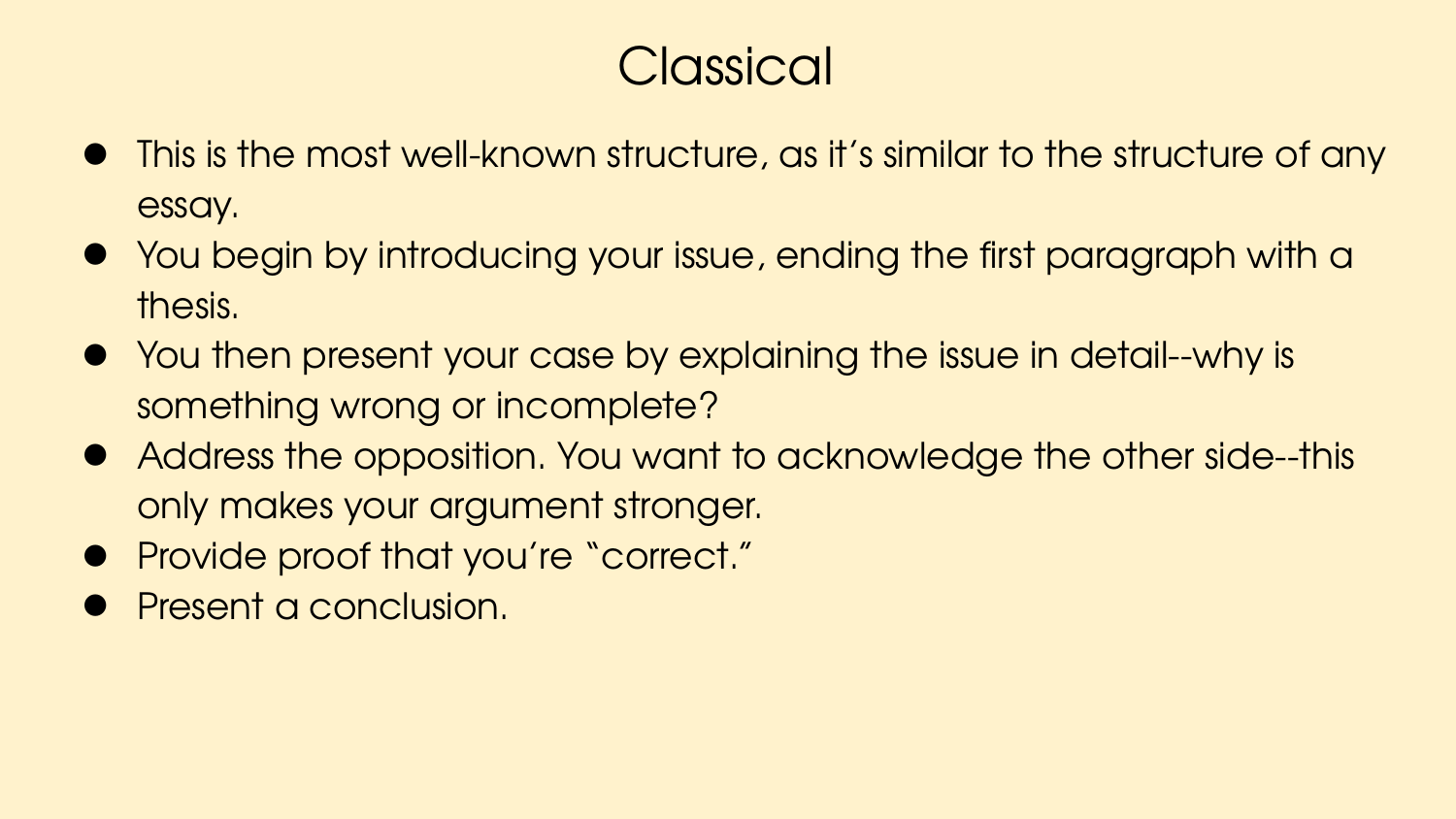

# Classical
This is the most well-known structure, as it’s similar to the structure of any essay.
You begin by introducing your issue, ending the first paragraph with a thesis.
You then present your case by explaining the issue in detail--why is something wrong or incomplete?
Address the opposition. You want to acknowledge the other side--this only makes your argument stronger.
Provide proof that you’re “correct.”
Present a conclusion.